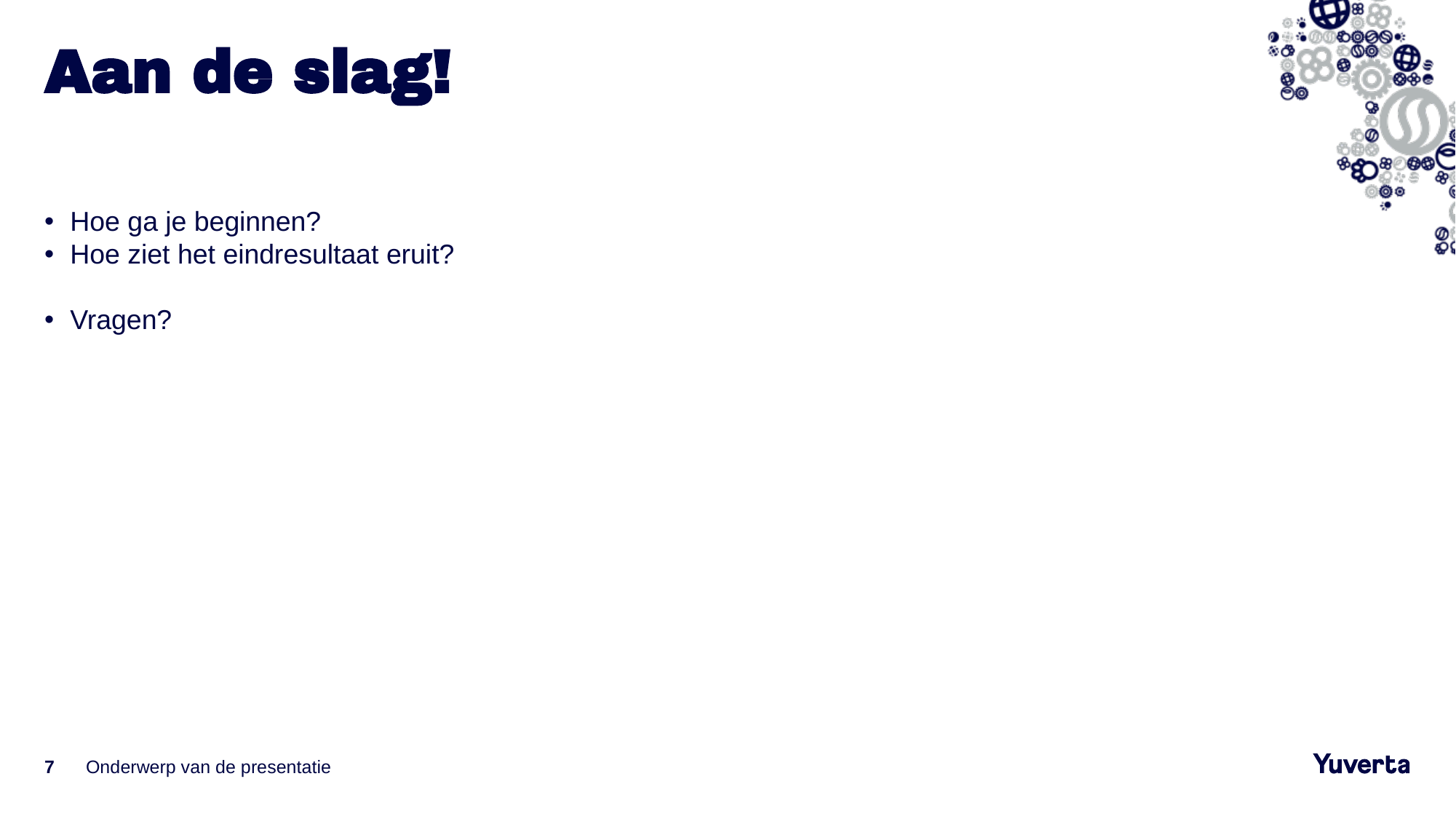

# Aan de slag!
Hoe ga je beginnen?
Hoe ziet het eindresultaat eruit?

Vragen?
7
Onderwerp van de presentatie
31-1-2022